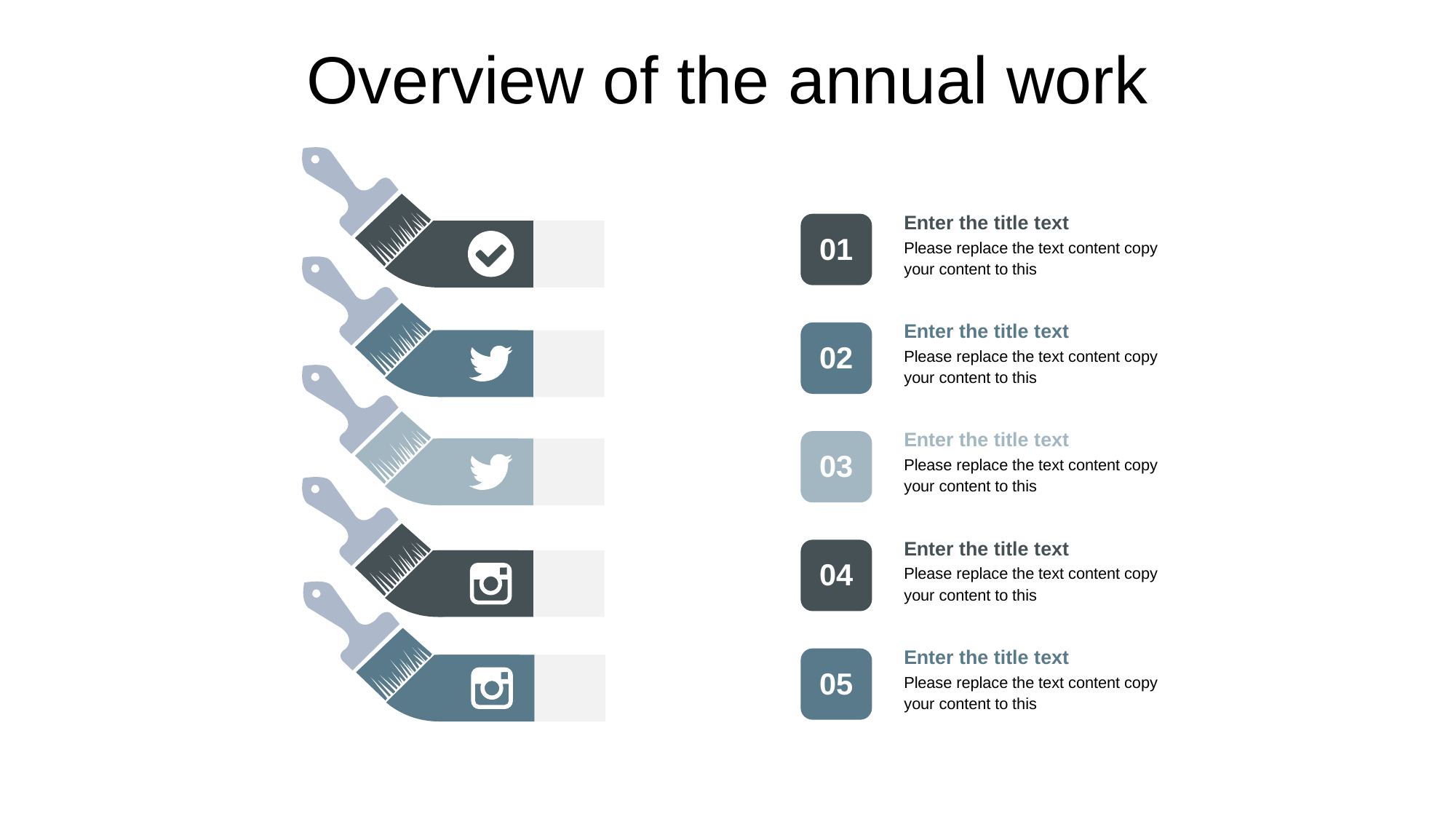

Overview of the annual work

Enter the title text
01
Please replace the text content copy your content to this

Enter the title text
02
Please replace the text content copy your content to this

Enter the title text
03
Please replace the text content copy your content to this

Enter the title text
04
Please replace the text content copy your content to this

Enter the title text
05
Please replace the text content copy your content to this